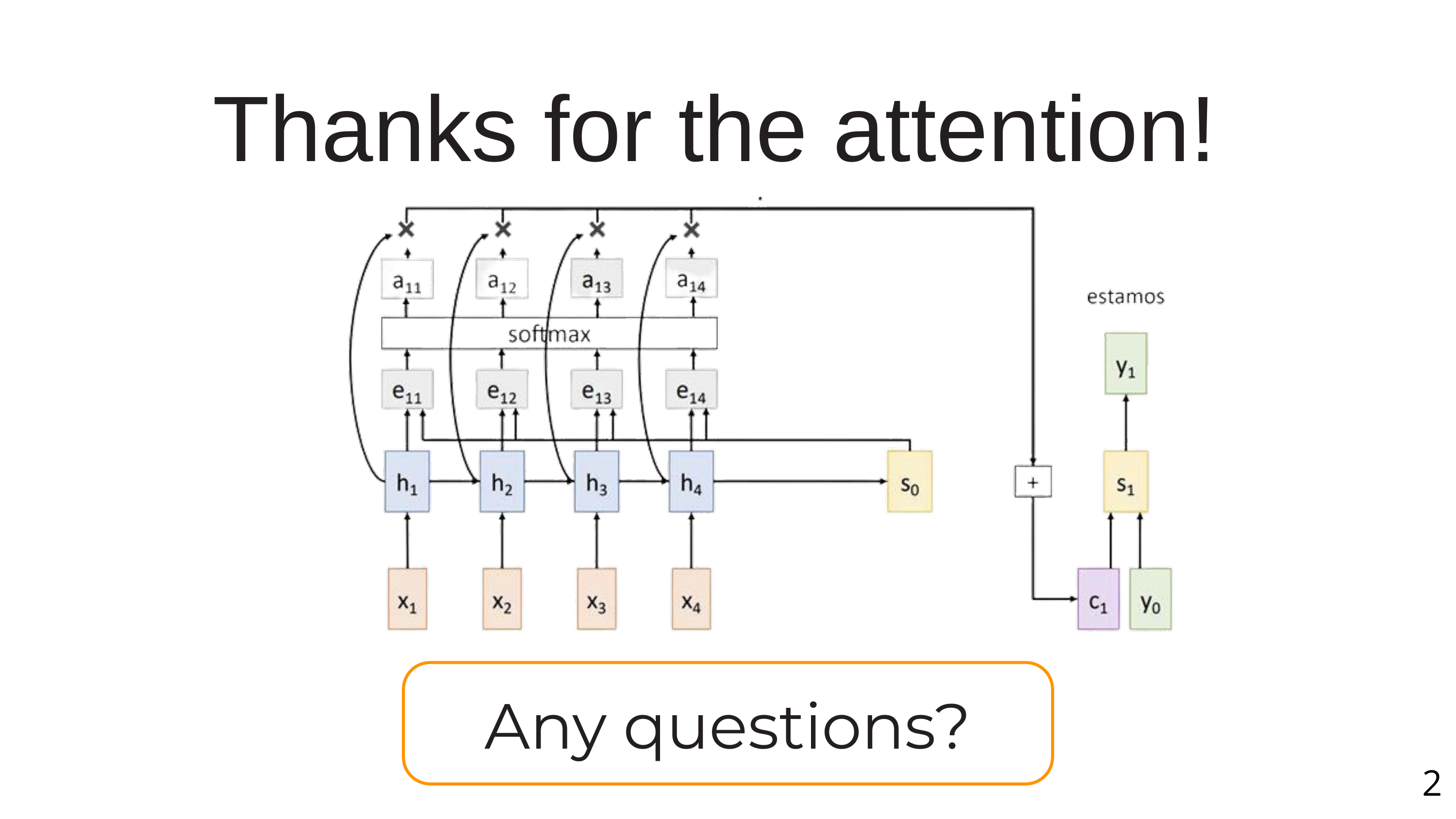

Thanks for the attention!

Any questions?
25